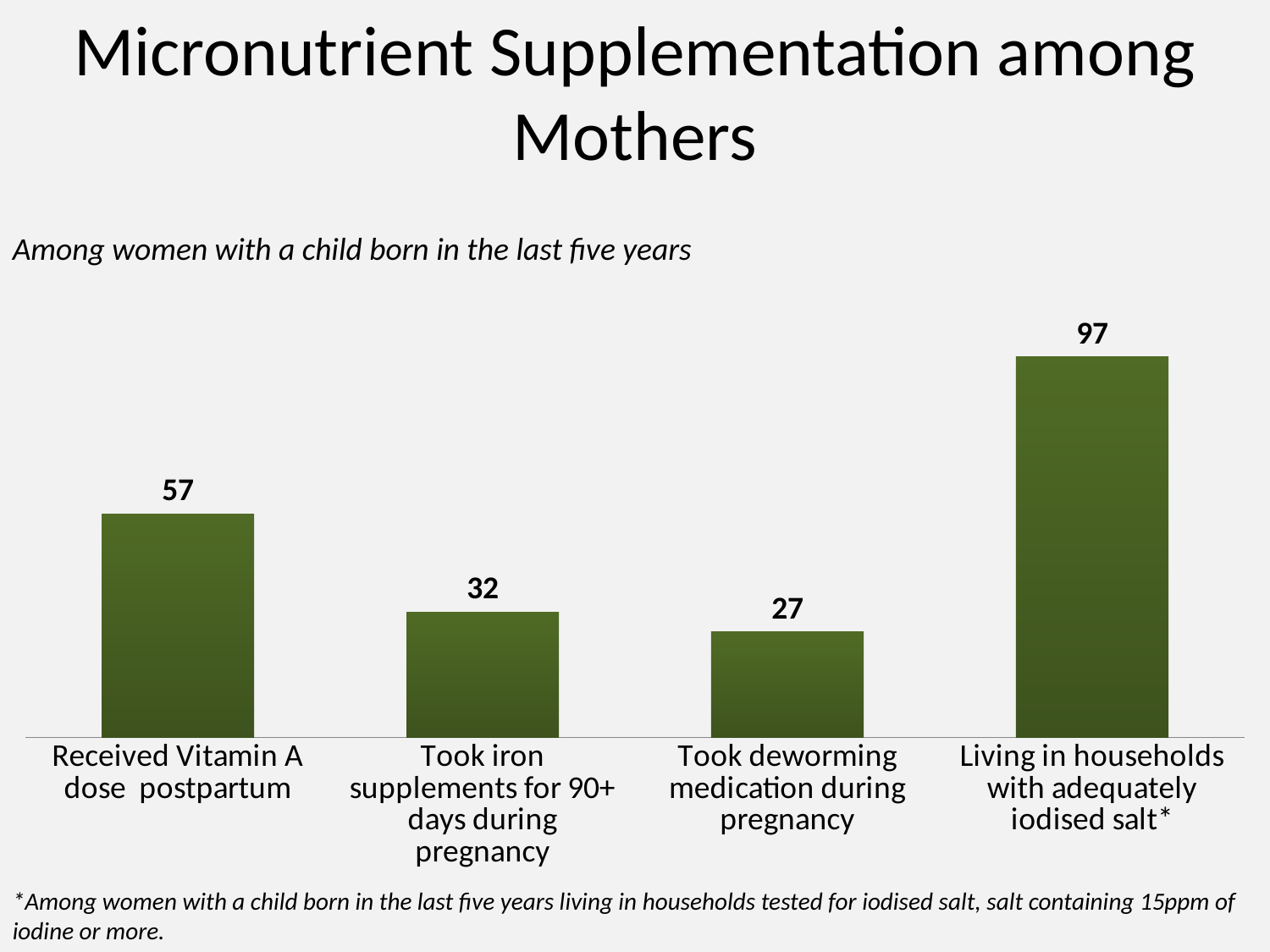

# Micronutrient Supplementation among Mothers
Among women with a child born in the last five years

### Chart

| Category | Series 1 |
|---|---|
| Received Vitamin A dose  postpartum | 57.0 |
| Took iron supplements for 90+ days during pregnancy | 32.0 |
| Took deworming medication during pregnancy | 27.0 |
| Living in households with adequately iodised salt* | 97.0 |
*Among women with a child born in the last five years living in households tested for iodised salt, salt containing 15ppm of  iodine or more.